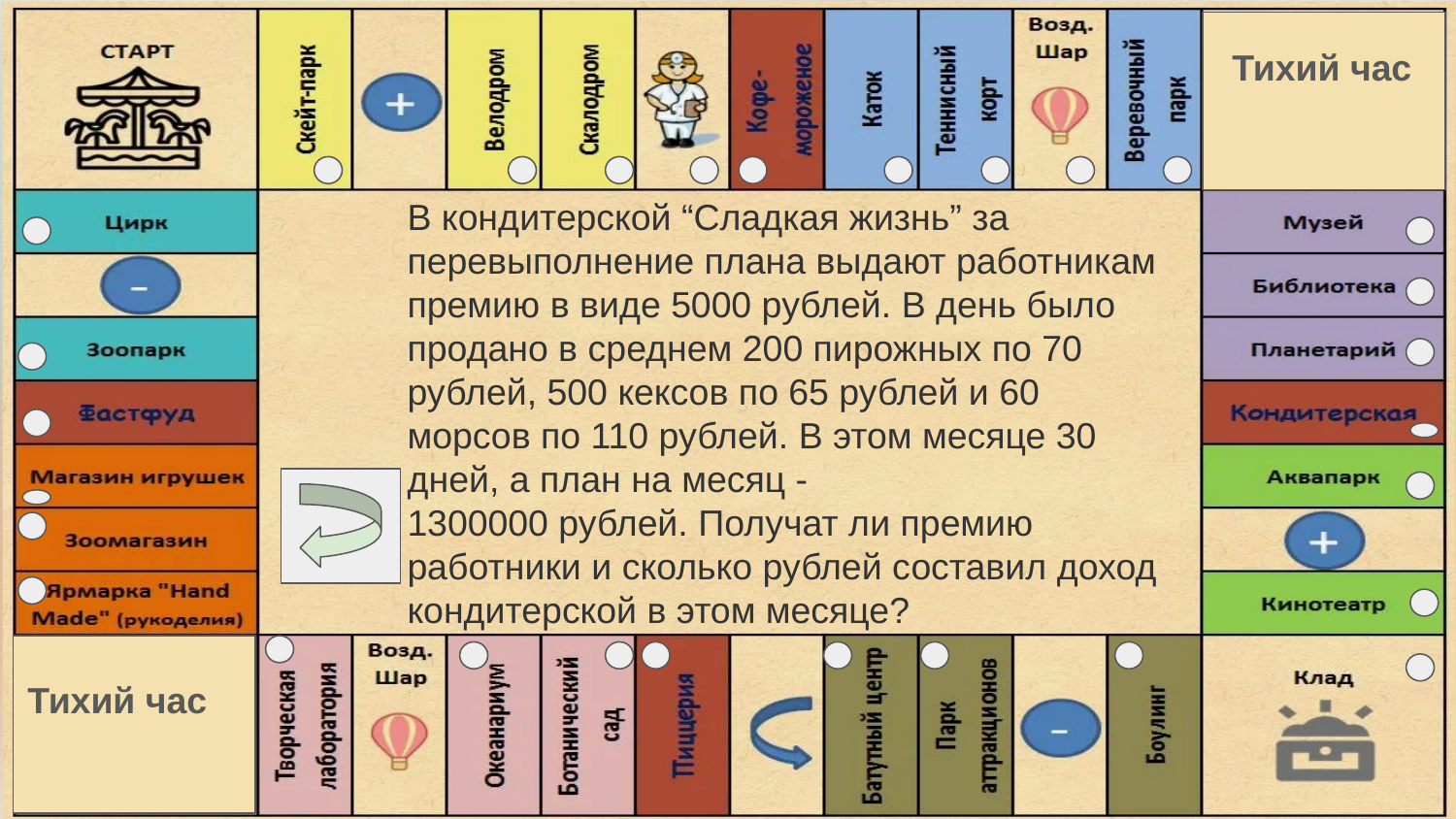

Тихий час

В кондитерской “Сладкая жизнь” за перевыполнение плана выдают работникам премию в виде 5000 рублей. В день было продано в среднем 200 пирожных по 70 рублей, 500 кексов по 65 рублей и 60 морсов по 110 рублей. В этом месяце 30 дней, а план на месяц -                         1300000 рублей. Получат ли премию работники и сколько рублей составил доход кондитерской в этом месяце?

Тихий час